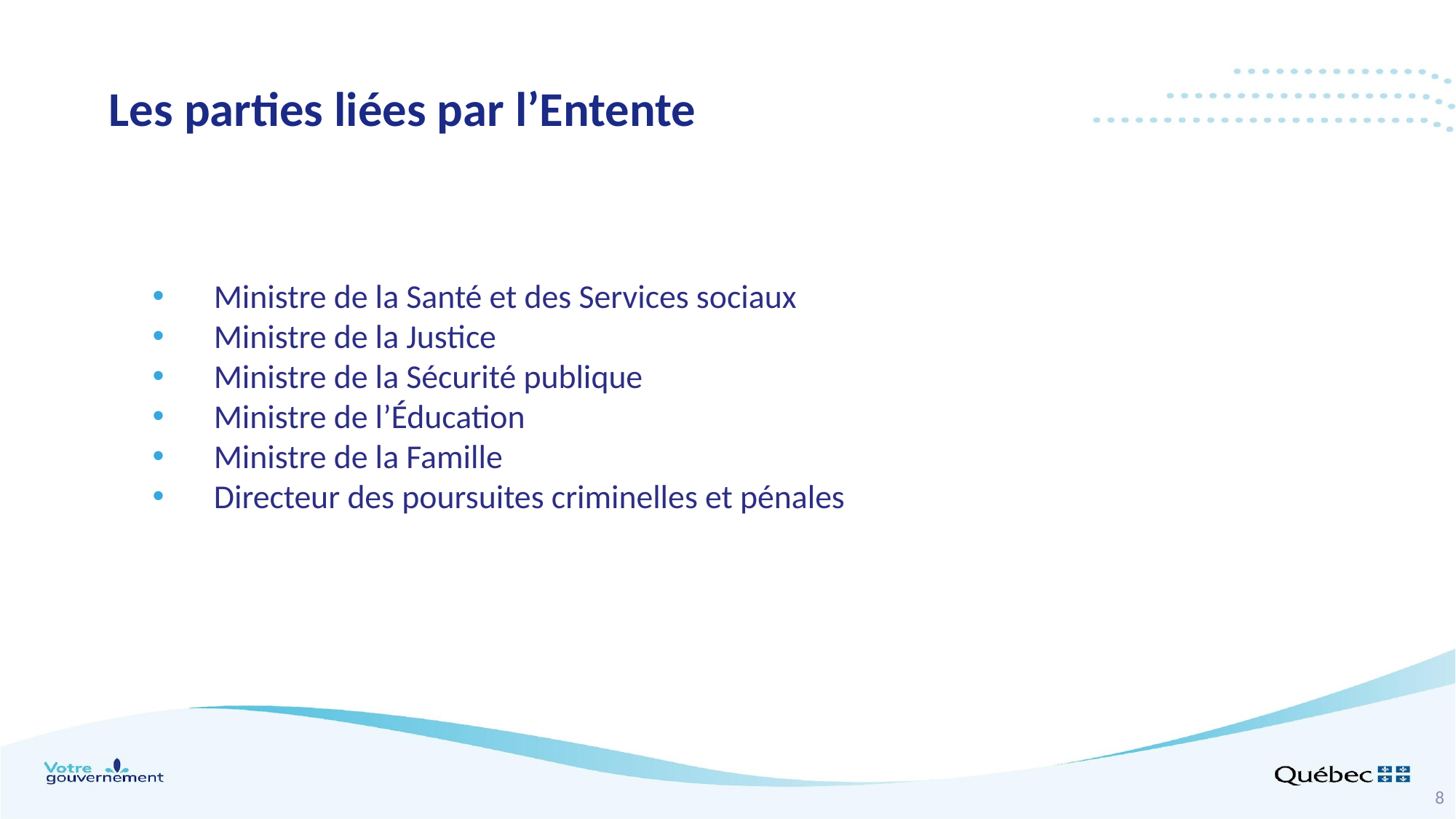

Les parties liées par l’Entente

Ministre de la Santé et des Services sociaux
Ministre de la Justice
Ministre de la Sécurité publique
Ministre de l’Éducation
Ministre de la Famille
Directeur des poursuites criminelles et pénales

8